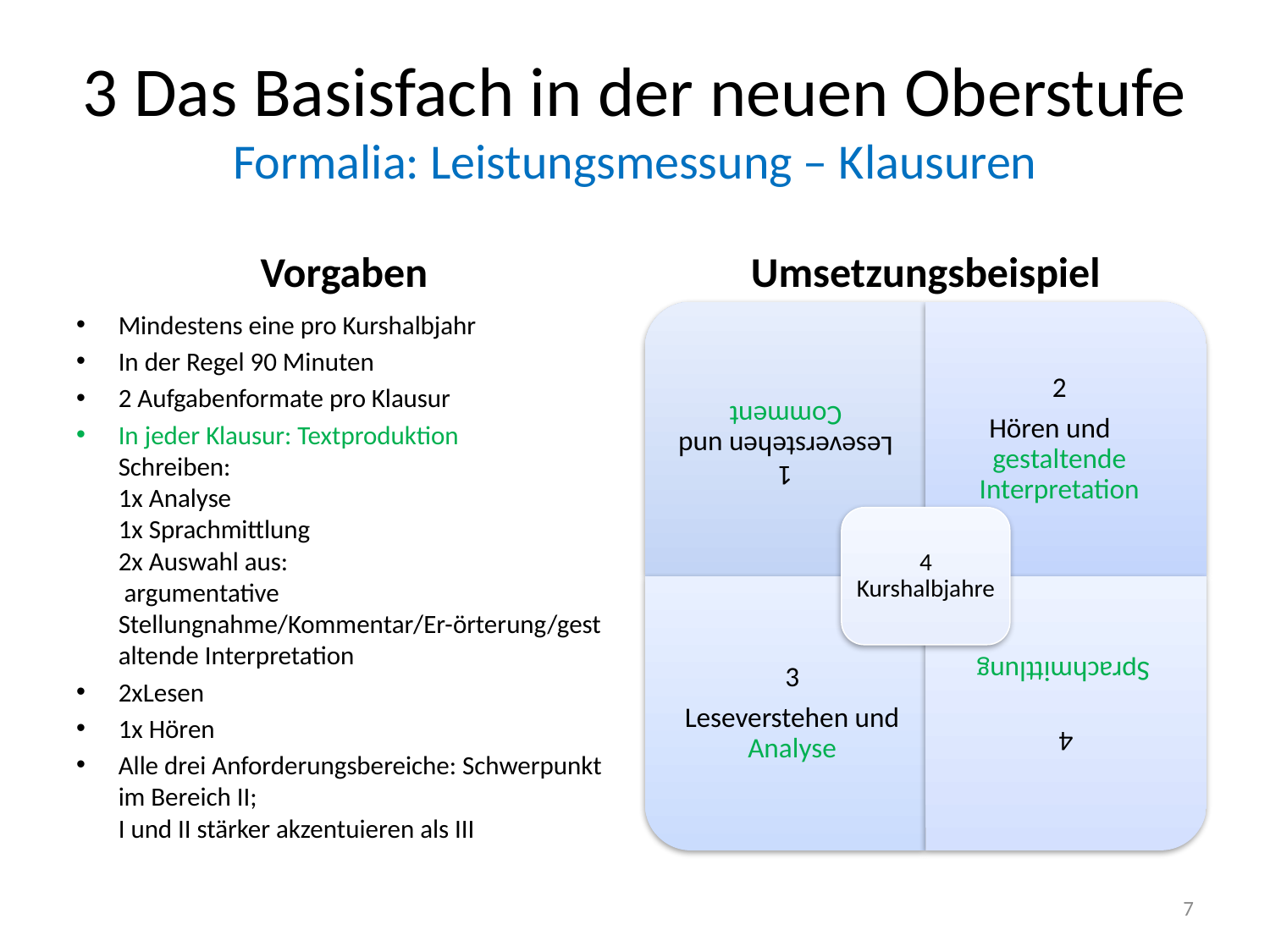

# 3 Das Basisfach in der neuen Oberstufe Formalia: Leistungsmessung – Klausuren
Vorgaben
Umsetzungsbeispiel
Mindestens eine pro Kurshalbjahr
In der Regel 90 Minuten
2 Aufgabenformate pro Klausur
In jeder Klausur: Textproduktion
Schreiben:
1x Analyse
1x Sprachmittlung
2x Auswahl aus:
 argumentative Stellungnahme/Kommentar/Er-örterung/gestaltende Interpretation
2xLesen
1x Hören
Alle drei Anforderungsbereiche: Schwerpunkt im Bereich II;
I und II stärker akzentuieren als III
1
 Leseverstehen und  Comment
2
Hören und    gestaltende Interpretation
3
Leseverstehen und
Analyse
4
 Sprachmittlung
4 Kurshalbjahre
7